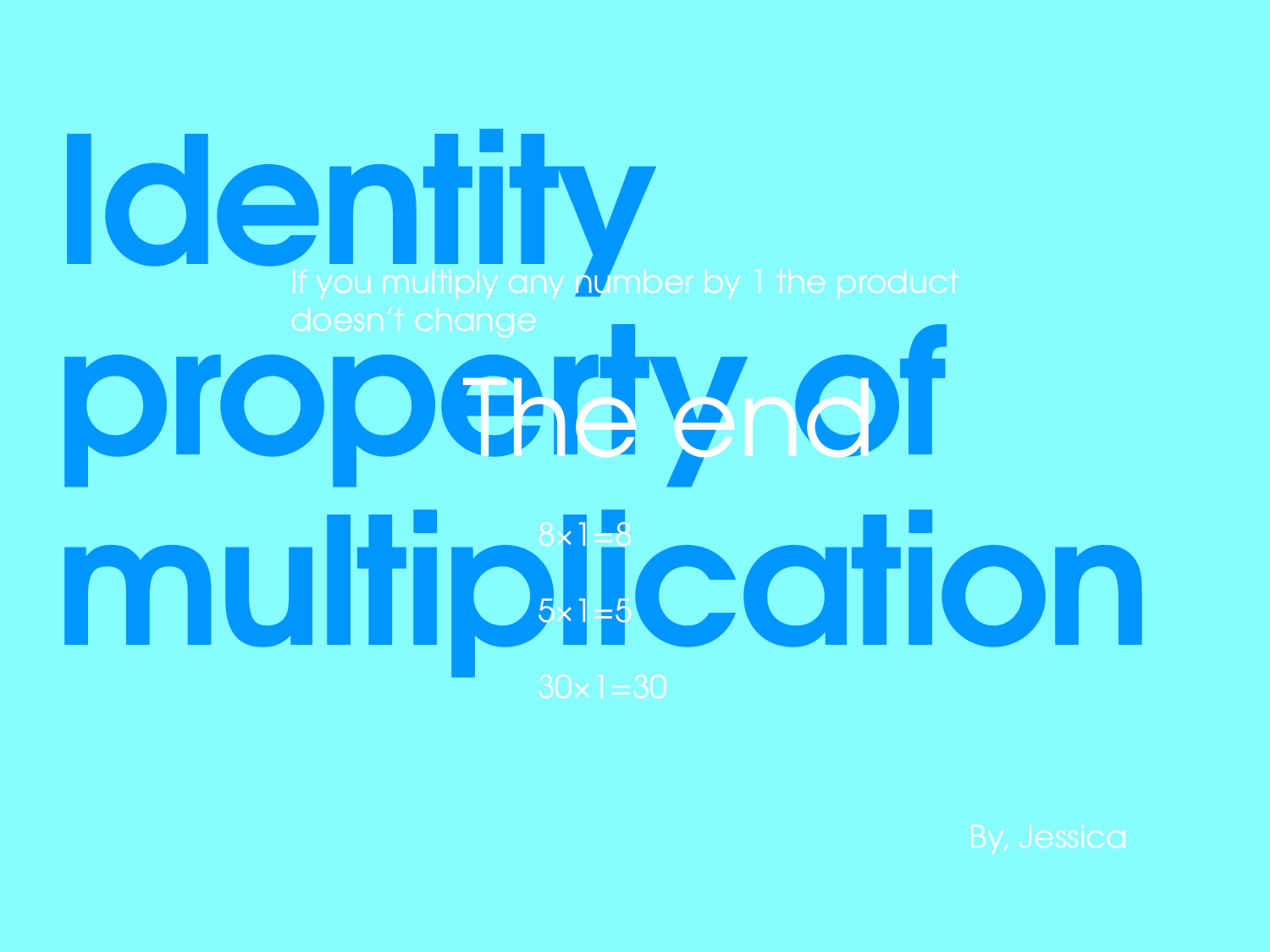

# Identity property of multiplication
If you multiply any number by 1 the product doesn’t change

The end
8×1=8

5×1=5

30×1=30
By, Jessica